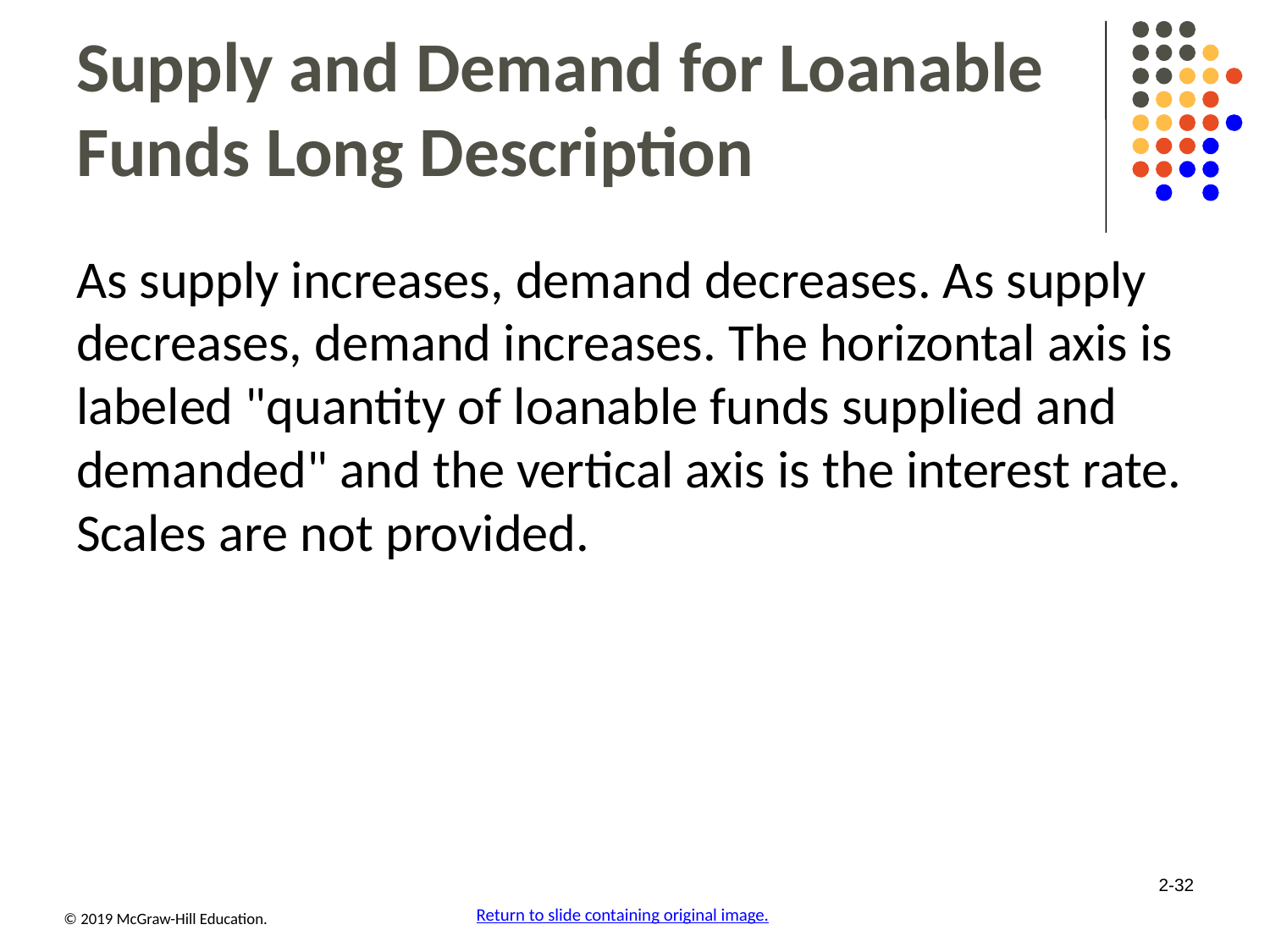

# Supply and Demand for Loanable Funds Long Description
As supply increases, demand decreases. As supply decreases, demand increases. The horizontal axis is labeled "quantity of loanable funds supplied and demanded" and the vertical axis is the interest rate. Scales are not provided.
2-32
Return to slide containing original image.